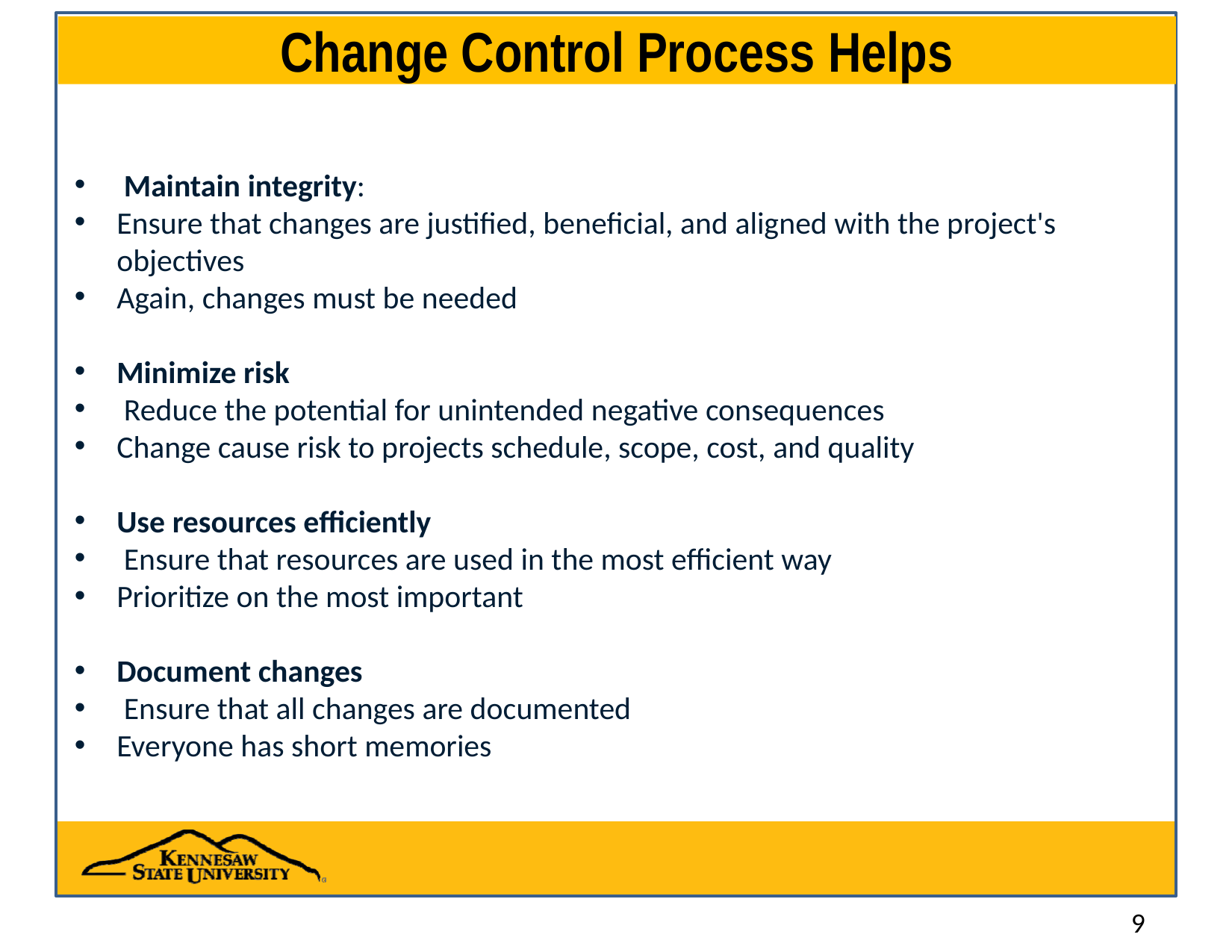

# Change Control Process Helps
 Maintain integrity:
Ensure that changes are justified, beneficial, and aligned with the project's objectives
Again, changes must be needed

Minimize risk
 Reduce the potential for unintended negative consequences
Change cause risk to projects schedule, scope, cost, and quality

Use resources efficiently
 Ensure that resources are used in the most efficient way
Prioritize on the most important

Document changes
 Ensure that all changes are documented
Everyone has short memories